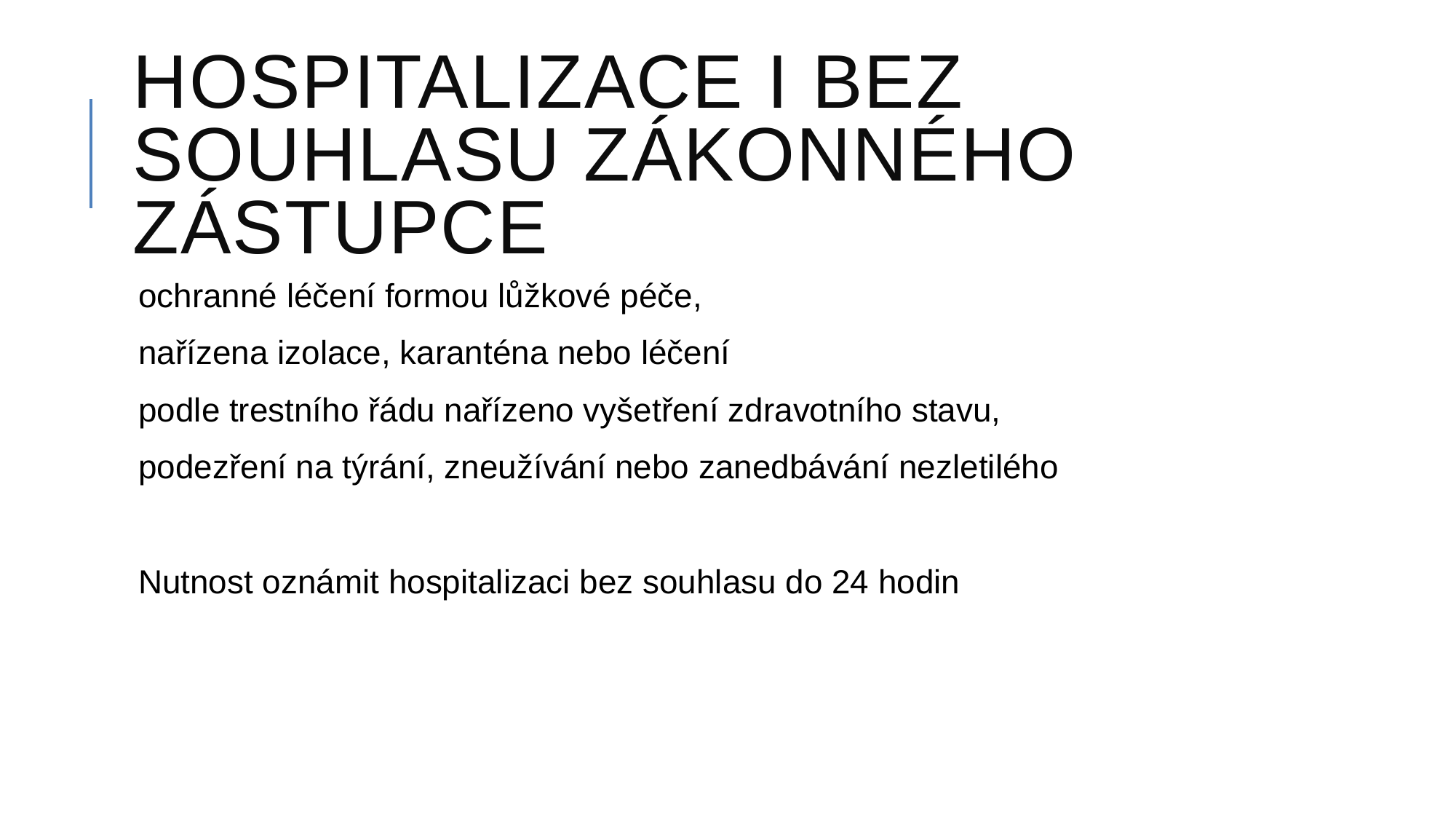

# Hospitalizace i bez souhlasu zákonného zástupce
ochranné léčení formou lůžkové péče,
nařízena izolace, karanténa nebo léčení
podle trestního řádu nařízeno vyšetření zdravotního stavu,
podezření na týrání, zneužívání nebo zanedbávání nezletilého

Nutnost oznámit hospitalizaci bez souhlasu do 24 hodin